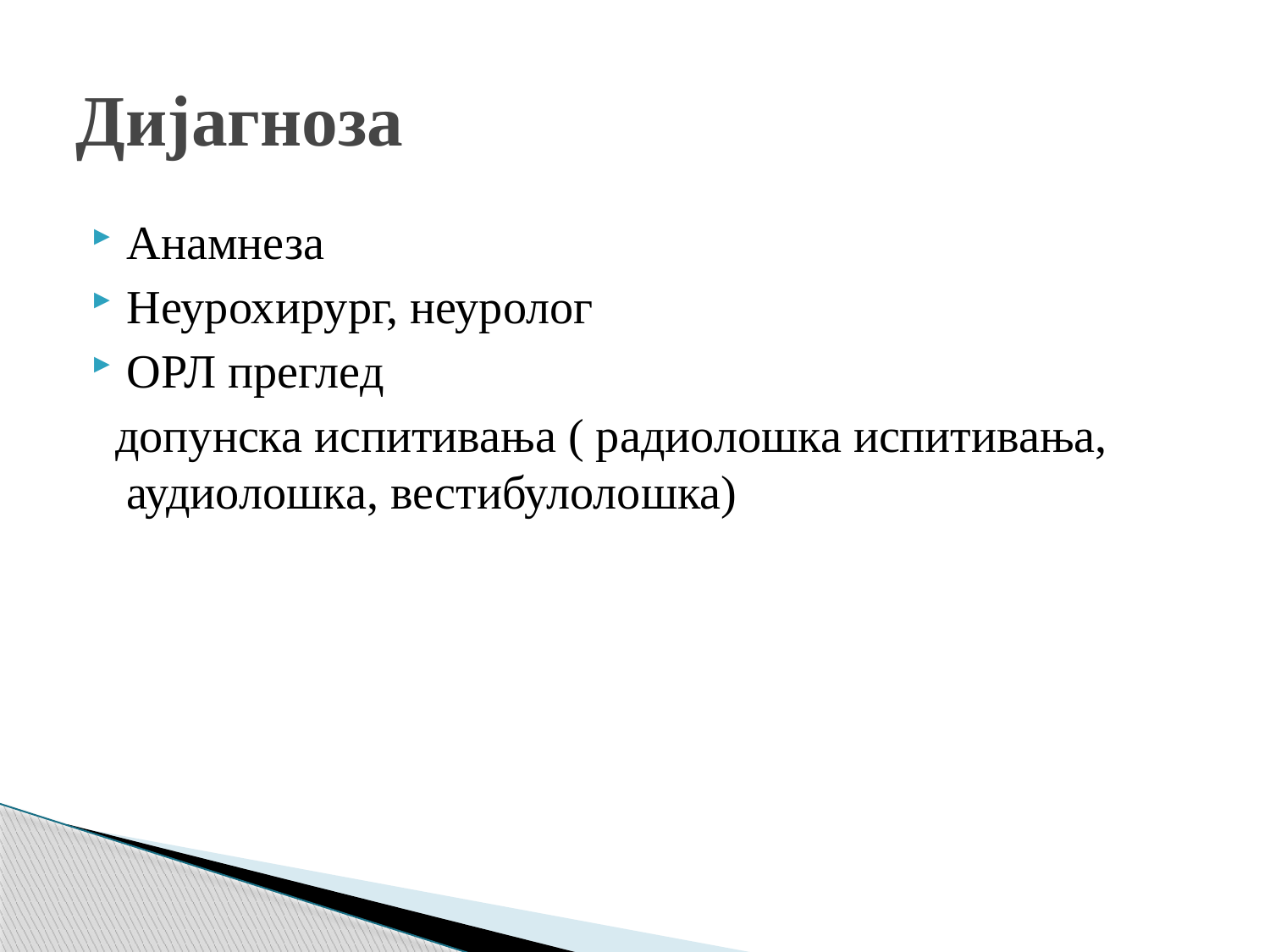

# Дијагноза
Анамнеза
Неурохирург, неуролог
ОРЛ преглед
  допунска испитивања ( радиолошка испитивања, аудиолошка, вестибулолошка)